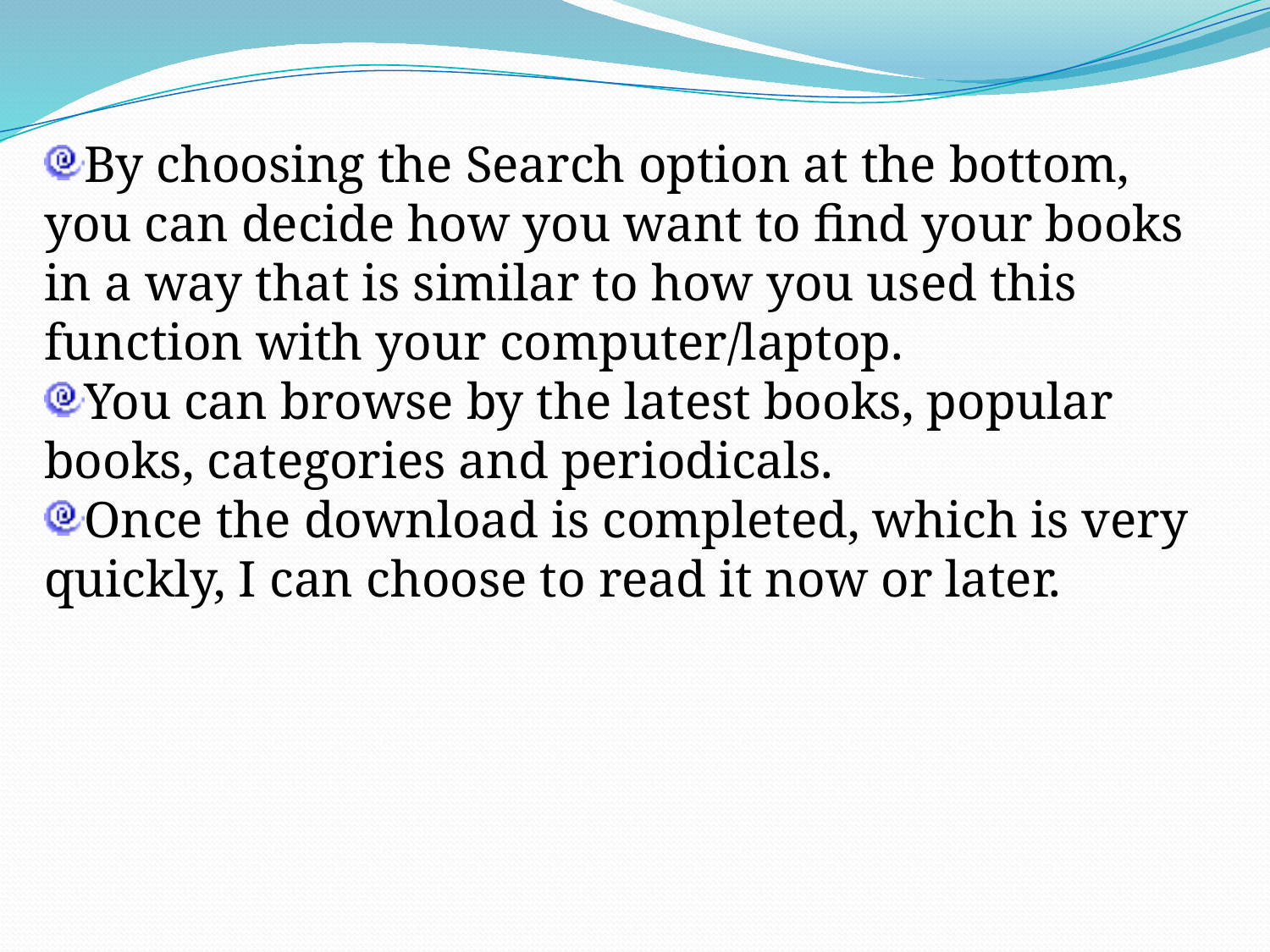

By choosing the Search option at the bottom, you can decide how you want to find your books in a way that is similar to how you used this function with your computer/laptop.
You can browse by the latest books, popular books, categories and periodicals.
Once the download is completed, which is very quickly, I can choose to read it now or later.